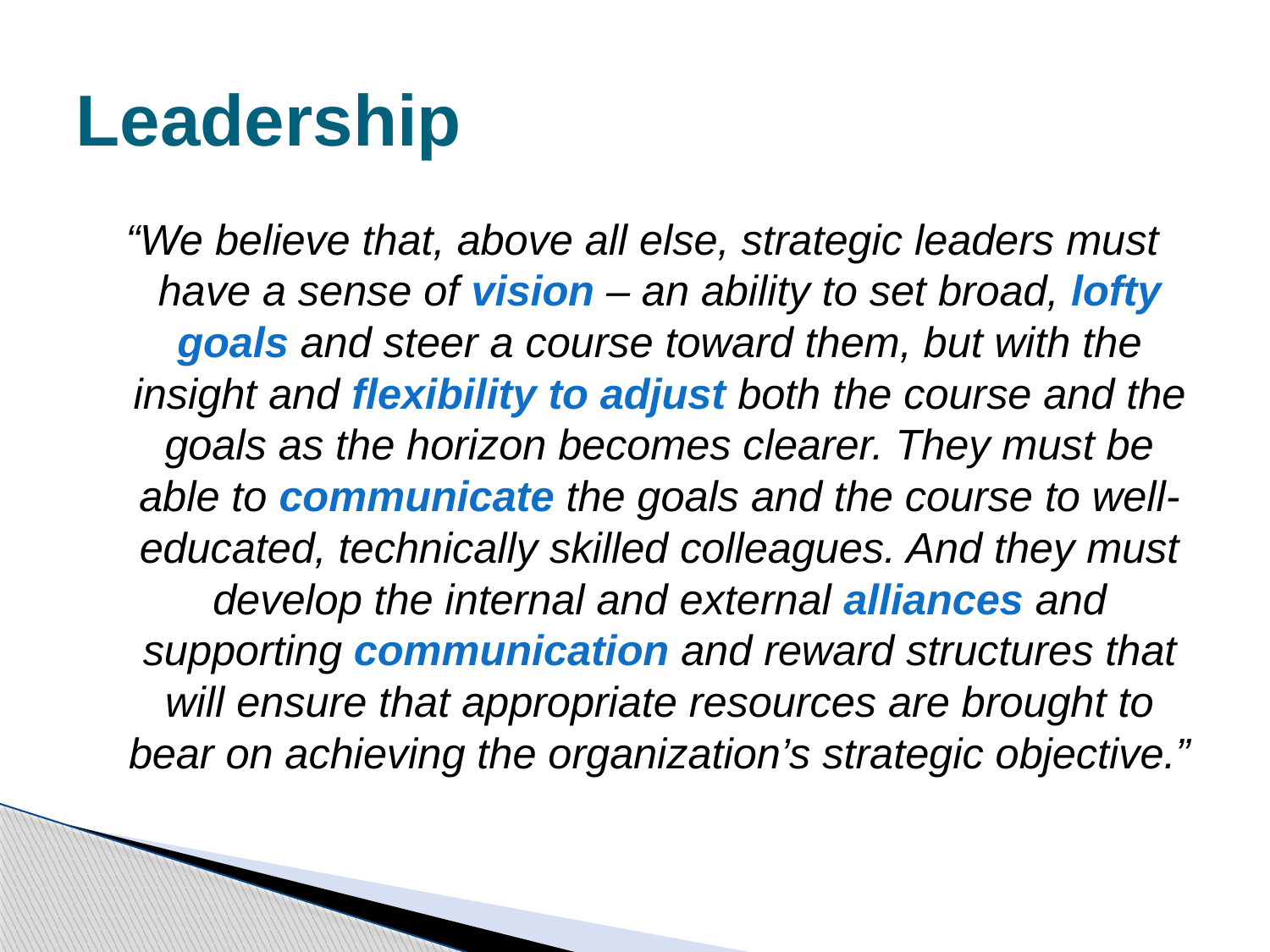

# Leadership
“We believe that, above all else, strategic leaders must have a sense of vision – an ability to set broad, lofty goals and steer a course toward them, but with the insight and flexibility to adjust both the course and the goals as the horizon becomes clearer. They must be able to communicate the goals and the course to well-educated, technically skilled colleagues. And they must develop the internal and external alliances and supporting communication and reward structures that will ensure that appropriate resources are brought to bear on achieving the organization’s strategic objective.”